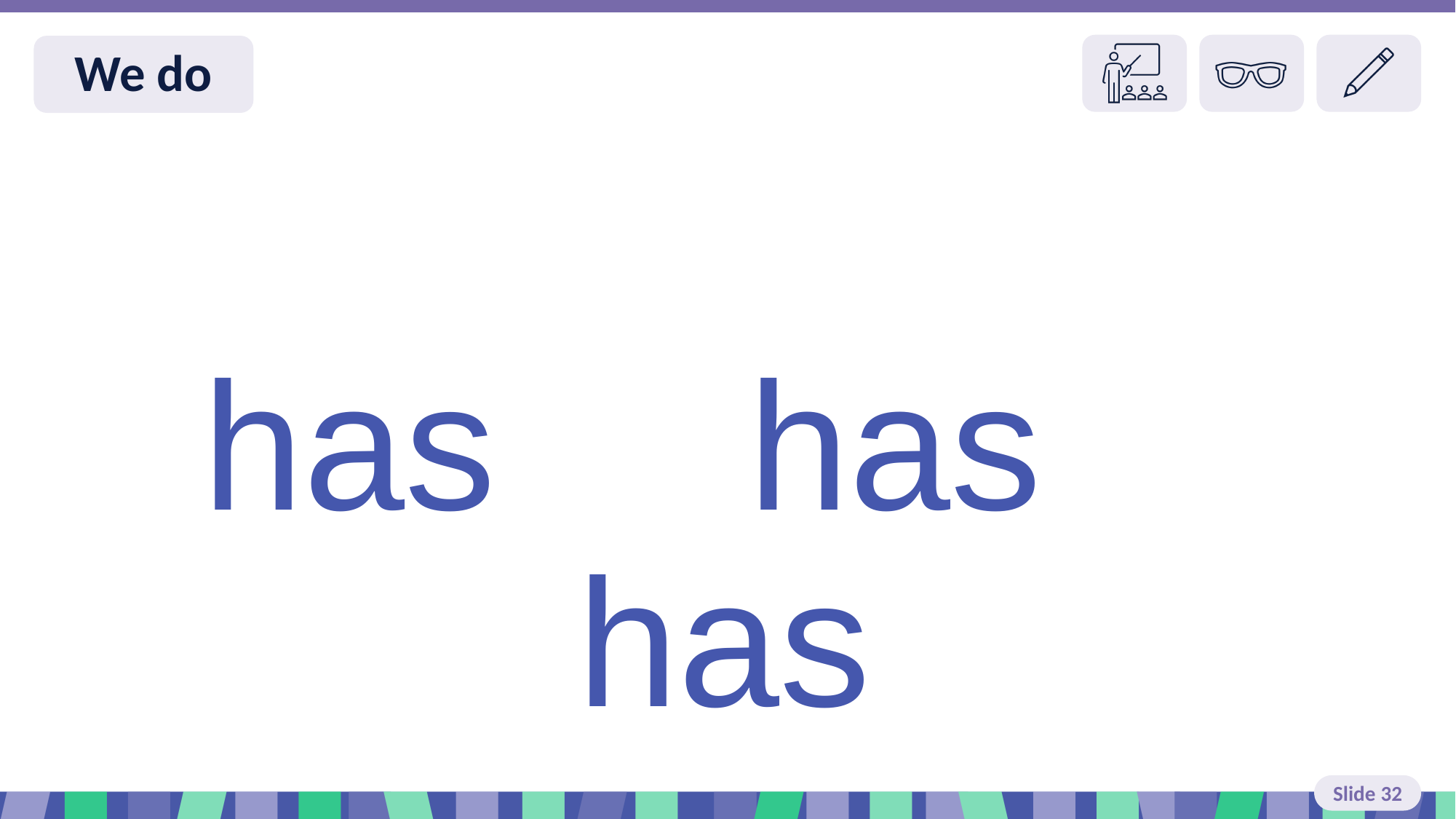

Slide 32 We do read write
has     has     has